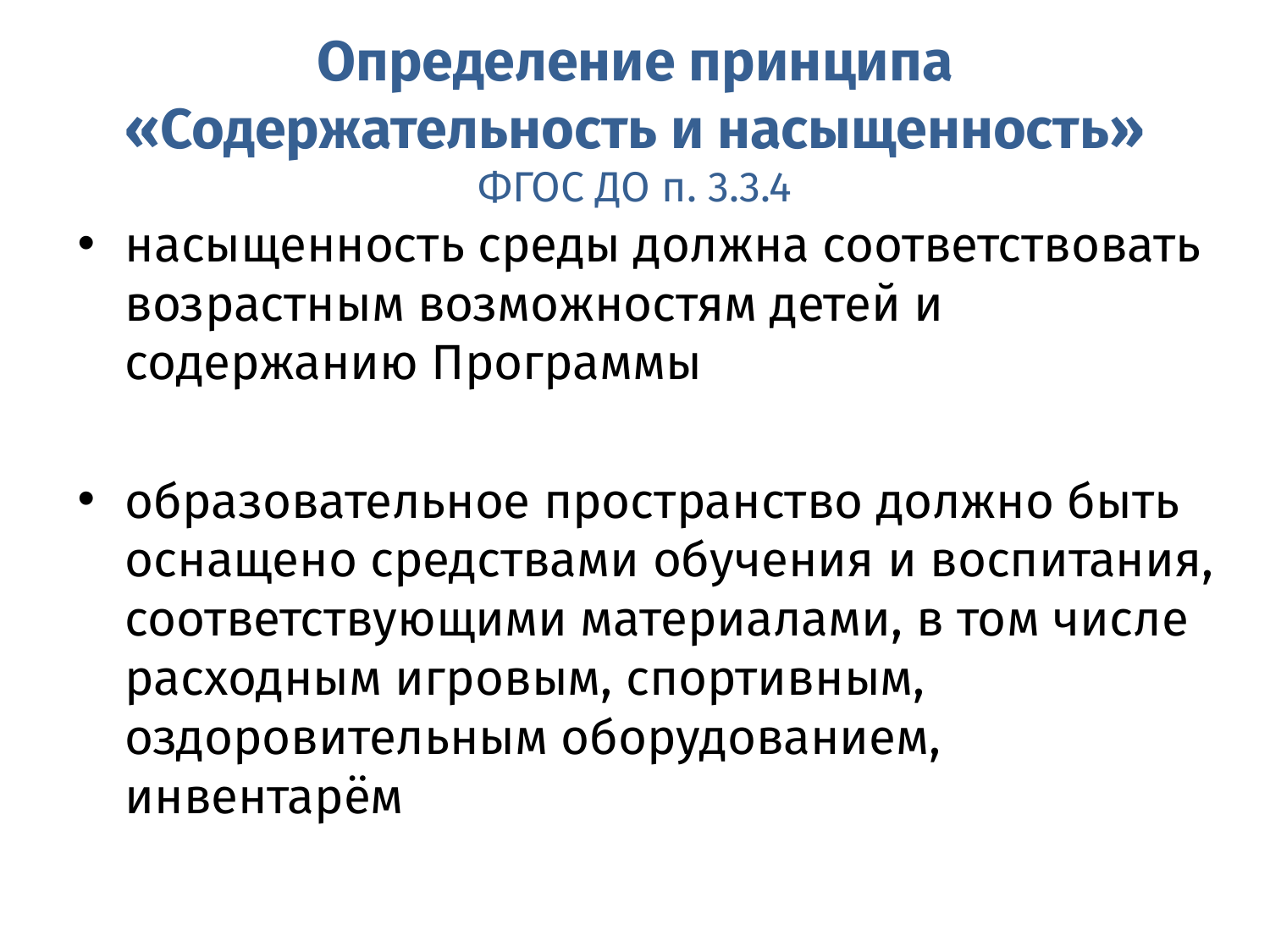

# Определение принципа «Содержательность и насыщенность» ФГОС ДО п. 3.3.4
насыщенность среды должна соответствовать возрастным возможностям детей и содержанию Программы

образовательное пространство должно быть оснащено средствами обучения и воспитания, соответствующими материалами, в том числе расходным игровым, спортивным, оздоровительным оборудованием, инвентарём